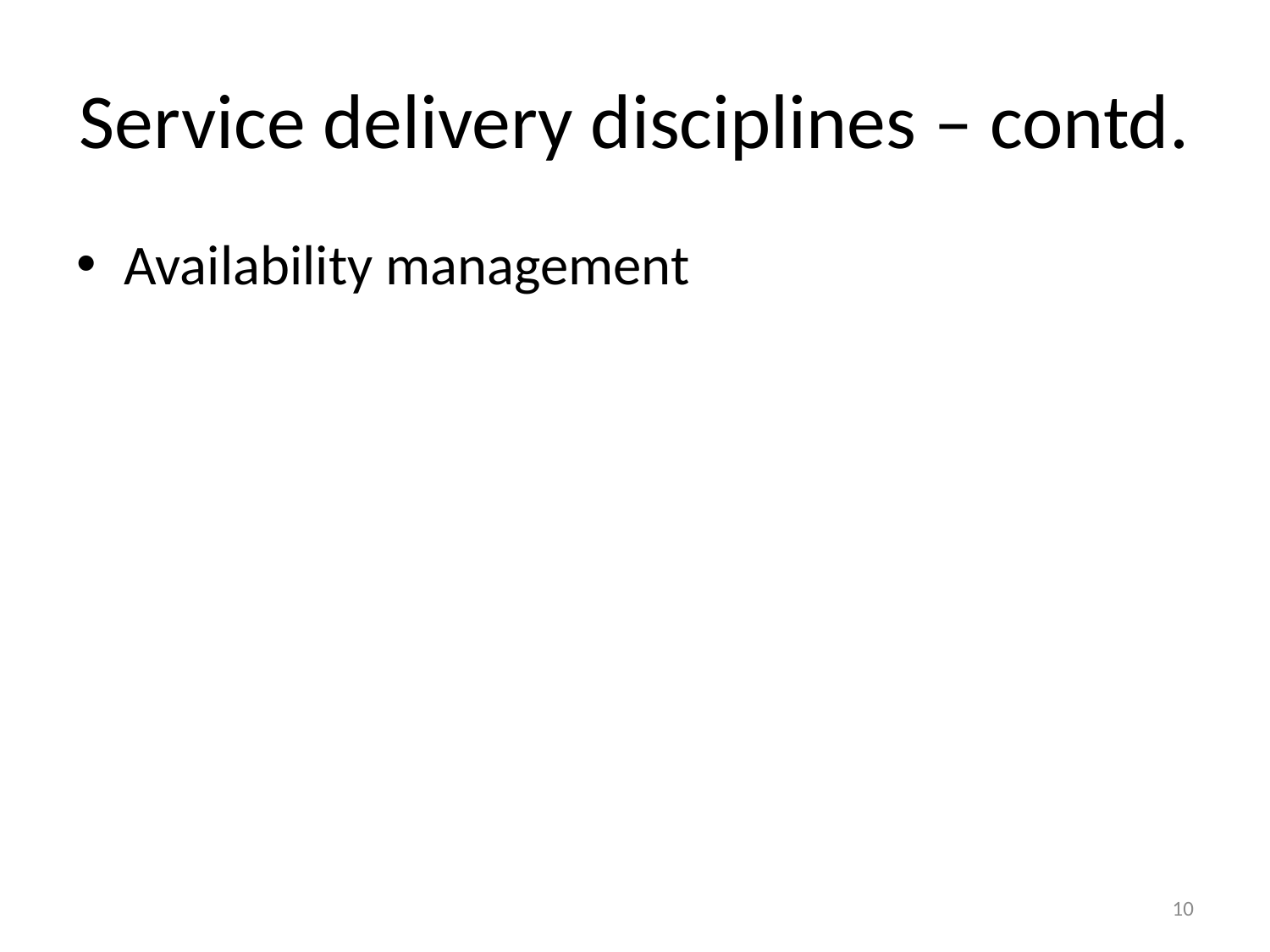

# Service delivery disciplines – contd.
Availability management

10